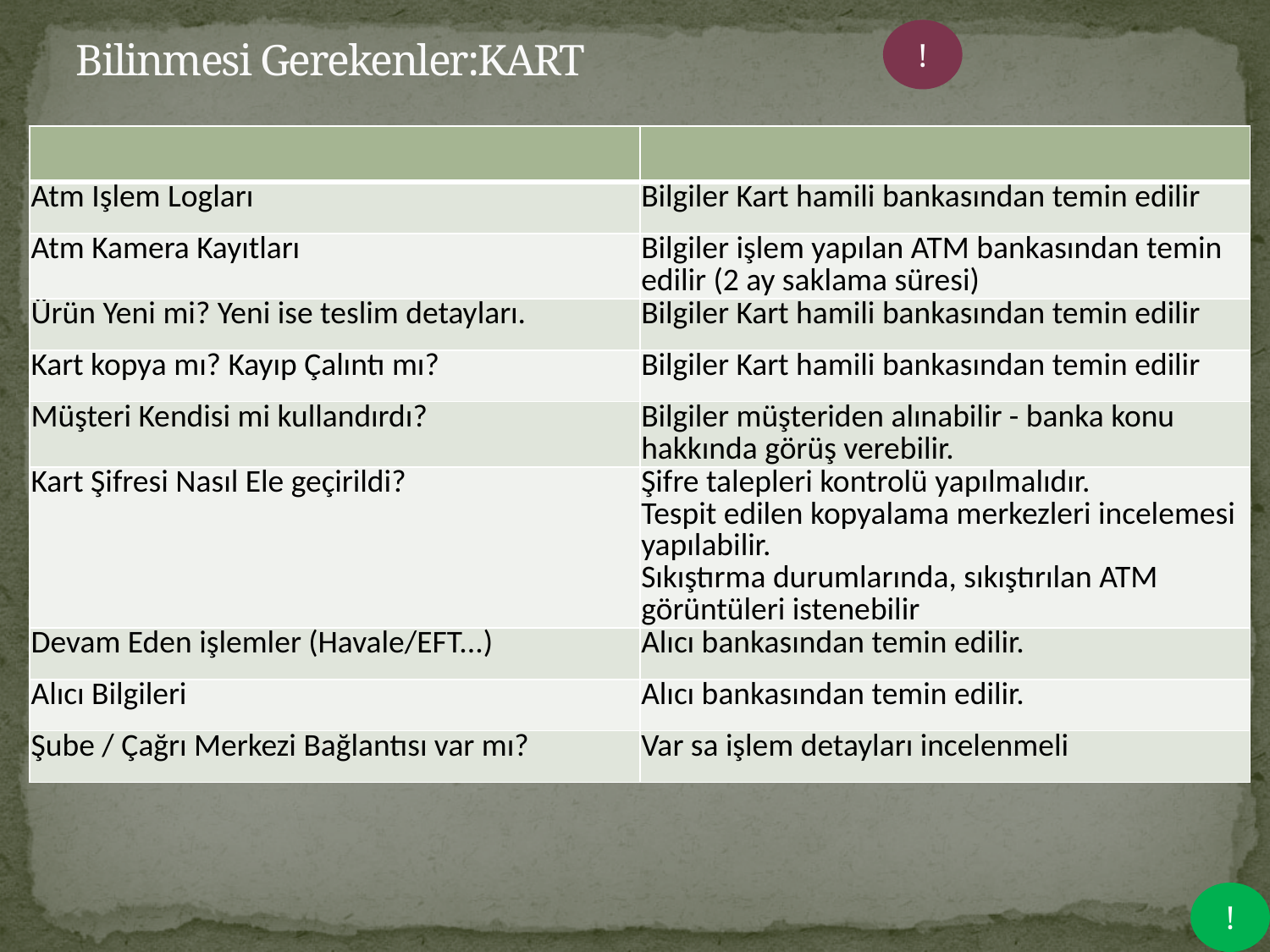

# Bilinmesi Gerekenler:KART
!
|  |  |
| --- | --- |
| Atm İşlem Logları | Bilgiler Kart hamili bankasından temin edilir |
| Atm Kamera Kayıtları | Bilgiler işlem yapılan ATM bankasından temin edilir (2 ay saklama süresi) |
| Ürün Yeni mi? Yeni ise teslim detayları. | Bilgiler Kart hamili bankasından temin edilir |
| Kart kopya mı? Kayıp Çalıntı mı? | Bilgiler Kart hamili bankasından temin edilir |
| Müşteri Kendisi mi kullandırdı? | Bilgiler müşteriden alınabilir - banka konu hakkında görüş verebilir. |
| Kart Şifresi Nasıl Ele geçirildi? | Şifre talepleri kontrolü yapılmalıdır. Tespit edilen kopyalama merkezleri incelemesi yapılabilir. Sıkıştırma durumlarında, sıkıştırılan ATM görüntüleri istenebilir |
| Devam Eden işlemler (Havale/EFT...) | Alıcı bankasından temin edilir. |
| Alıcı Bilgileri | Alıcı bankasından temin edilir. |
| Şube / Çağrı Merkezi Bağlantısı var mı? | Var sa işlem detayları incelenmeli |
!